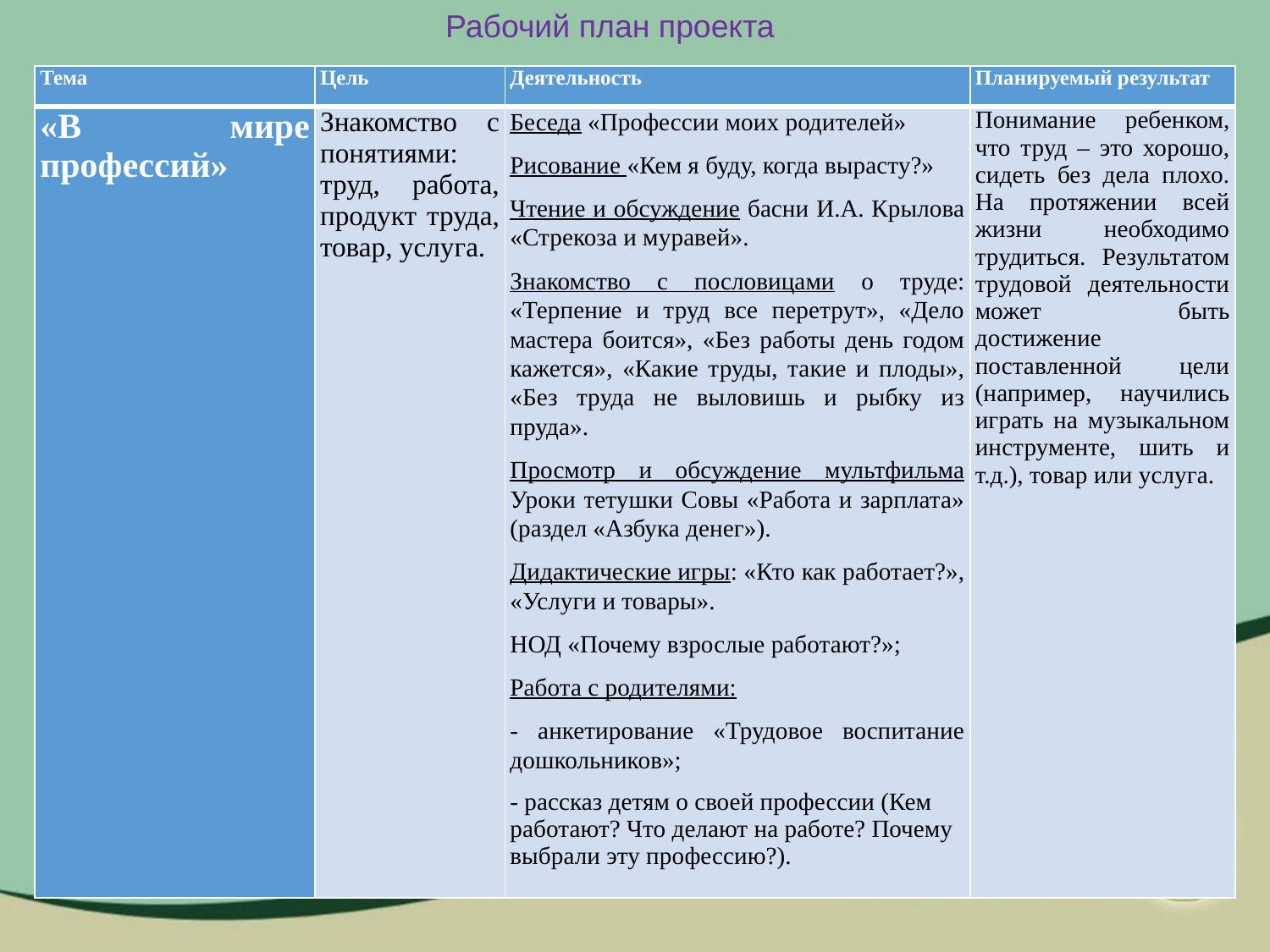

Рабочий план проекта
| Тема | Цель | Деятельность | Планируемый результат |
| --- | --- | --- | --- |
| «В мире профессий» | Знакомство с понятиями: труд, работа, продукт труда, товар, услуга. | Беседа «Профессии моих родителей» Рисование «Кем я буду, когда вырасту?» Чтение и обсуждение басни И.А. Крылова «Стрекоза и муравей». Знакомство с пословицами о труде: «Терпение и труд все перетрут», «Дело мастера боится», «Без работы день годом кажется», «Какие труды, такие и плоды», «Без труда не выловишь и рыбку из пруда». Просмотр и обсуждение мультфильма Уроки тетушки Совы «Работа и зарплата» (раздел «Азбука денег»). Дидактические игры: «Кто как работает?», «Услуги и товары». НОД «Почему взрослые работают?»; Работа с родителями: - анкетирование «Трудовое воспитание дошкольников»; - рассказ детям о своей профессии (Кем работают? Что делают на работе? Почему выбрали эту профессию?). | Понимание ребенком, что труд – это хорошо, сидеть без дела плохо. На протяжении всей жизни необходимо трудиться. Результатом трудовой деятельности может быть достижение поставленной цели (например, научились играть на музыкальном инструменте, шить и т.д.), товар или услуга. |